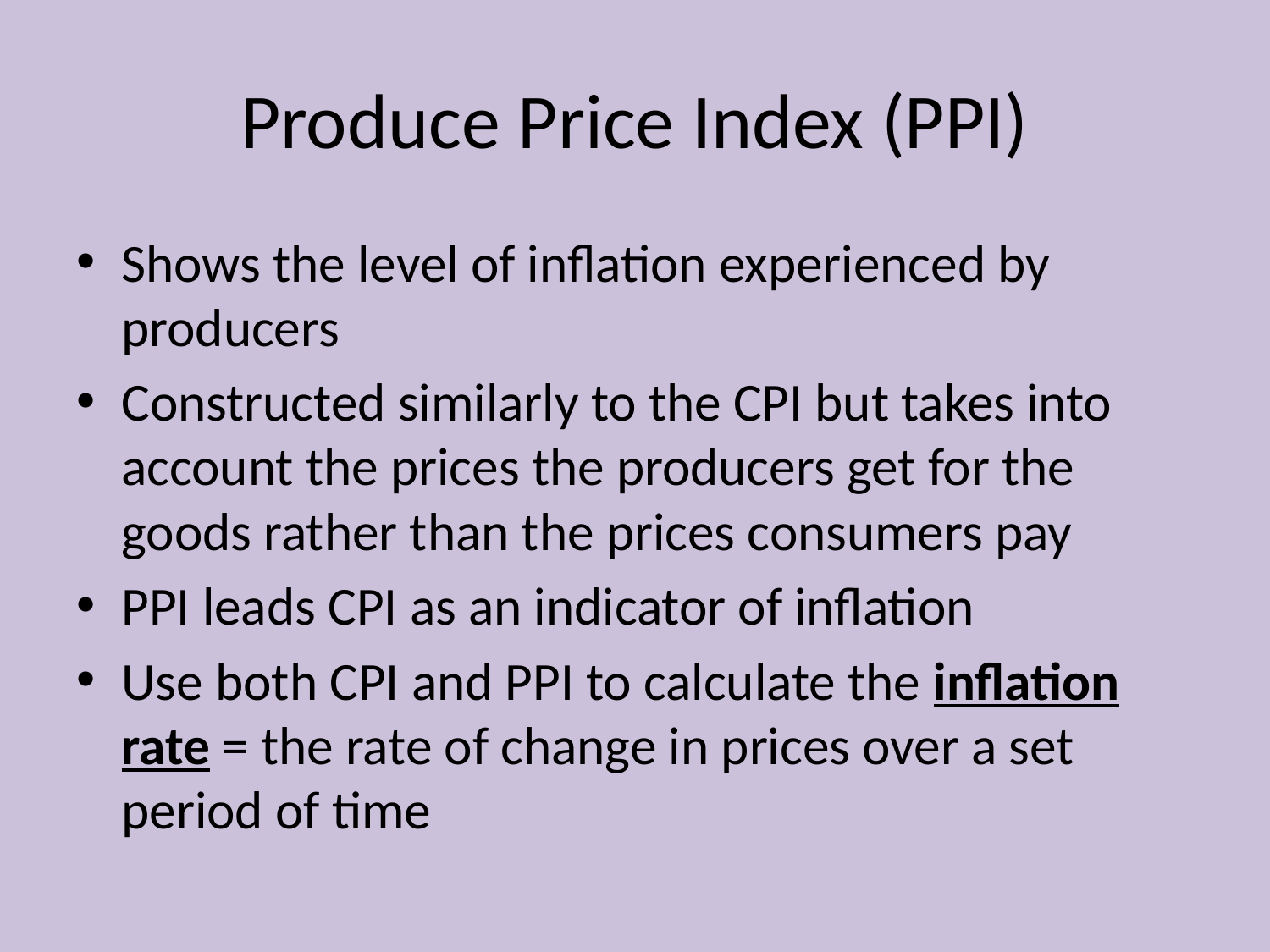

# Produce Price Index (PPI)
Shows the level of inflation experienced by producers
Constructed similarly to the CPI but takes into account the prices the producers get for the goods rather than the prices consumers pay
PPI leads CPI as an indicator of inflation
Use both CPI and PPI to calculate the inflation rate = the rate of change in prices over a set period of time